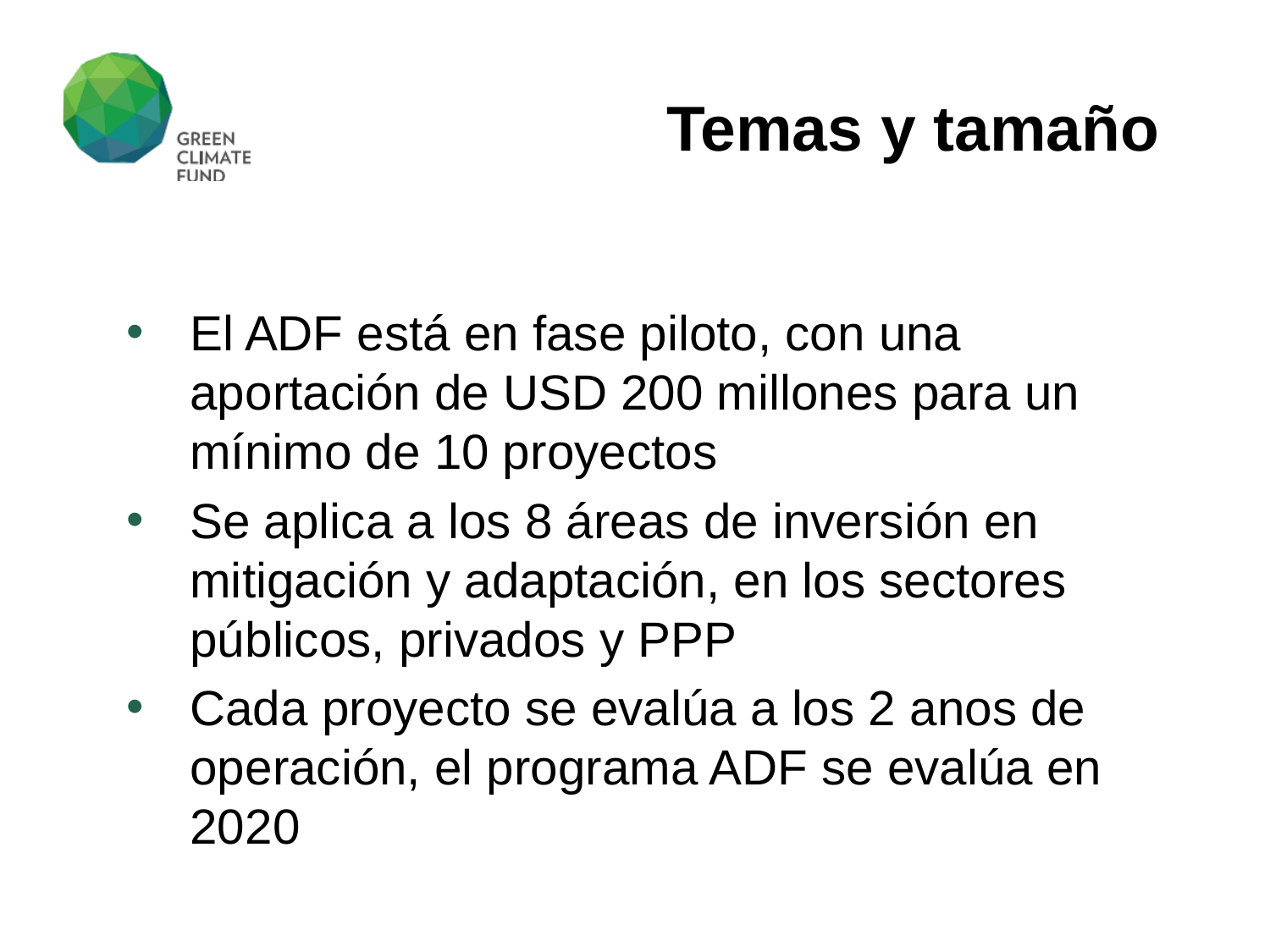

# Temas y tamaño
El ADF está en fase piloto, con una aportación de USD 200 millones para un mínimo de 10 proyectos
Se aplica a los 8 áreas de inversión en mitigación y adaptación, en los sectores públicos, privados y PPP
Cada proyecto se evalúa a los 2 anos de operación, el programa ADF se evalúa en 2020